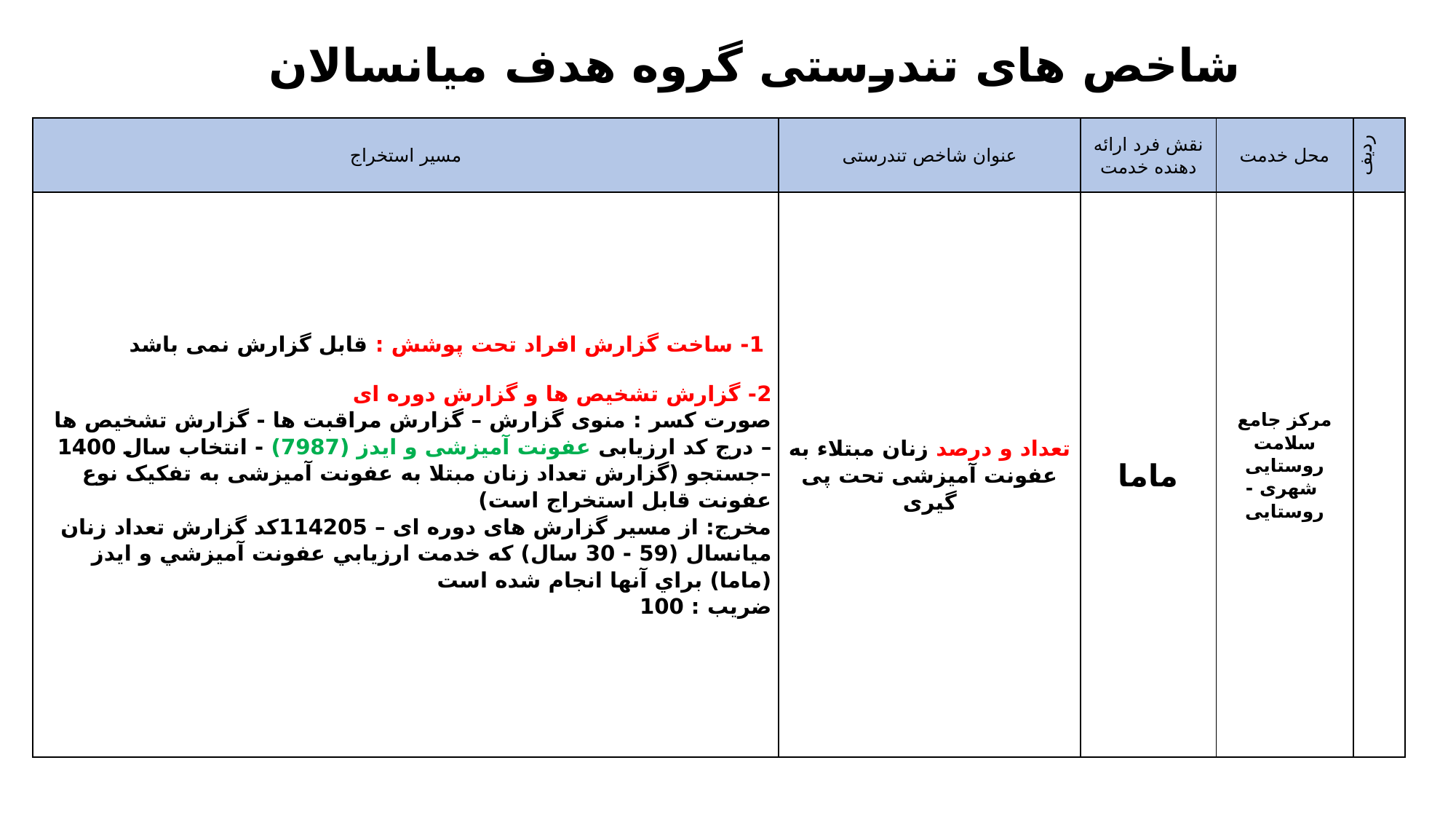

شاخص های تندرستی گروه هدف میانسالان
| مسیر استخراج | عنوان شاخص تندرستی | نقش فرد ارائه دهنده خدمت | محل خدمت | ردیف |
| --- | --- | --- | --- | --- |
| 1- ساخت گزارش افراد تحت پوشش : قابل گزارش نمی باشد 2- گزارش تشخیص ها و گزارش دوره ای صورت کسر : منوی گزارش – گزارش مراقبت ها - گزارش تشخیص ها – درج کد ارزیابی عفونت آمیزشی و ایدز (7987) - انتخاب سال 1400 –جستجو (گزارش تعداد زنان مبتلا به عفونت آمیزشی به تفکیک نوع عفونت قابل استخراج است) مخرج: از مسیر گزارش های دوره ای – 114205کد گزارش تعداد زنان ميانسال (59 - 30 سال) که خدمت ارزيابي عفونت آميزشي و ايدز (ماما) براي آنها انجام شده است ضریب : 100 | تعداد و درصد زنان مبتلاء به عفونت آمیزشی تحت پی گیری | ماما | مرکز جامع سلامت روستایی شهری - روستایی |  |